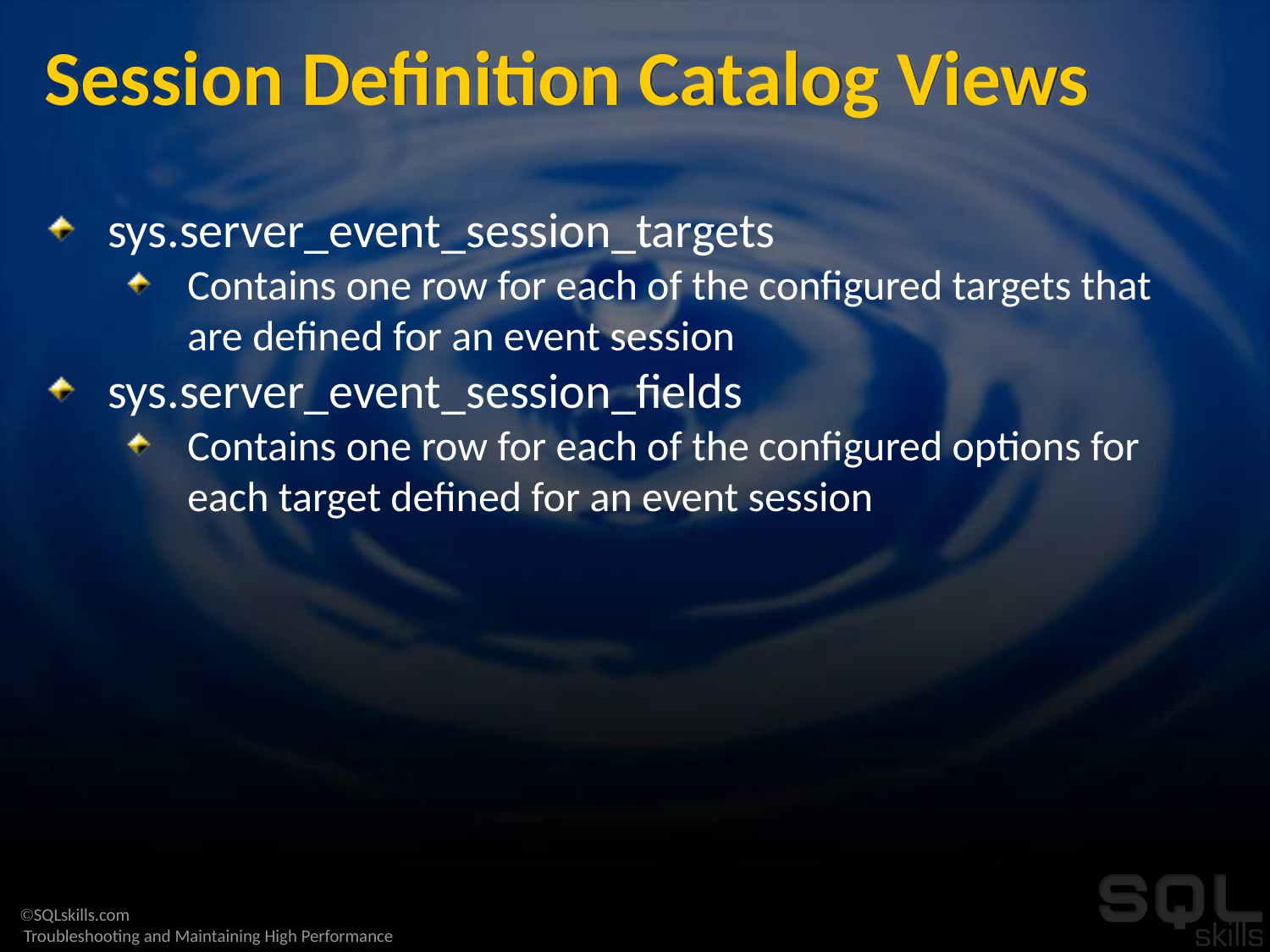

# Session Definition Catalog Views
sys.server_event_session_targets
Contains one row for each of the configured targets that are defined for an event session
sys.server_event_session_fields
Contains one row for each of the configured options for each target defined for an event session